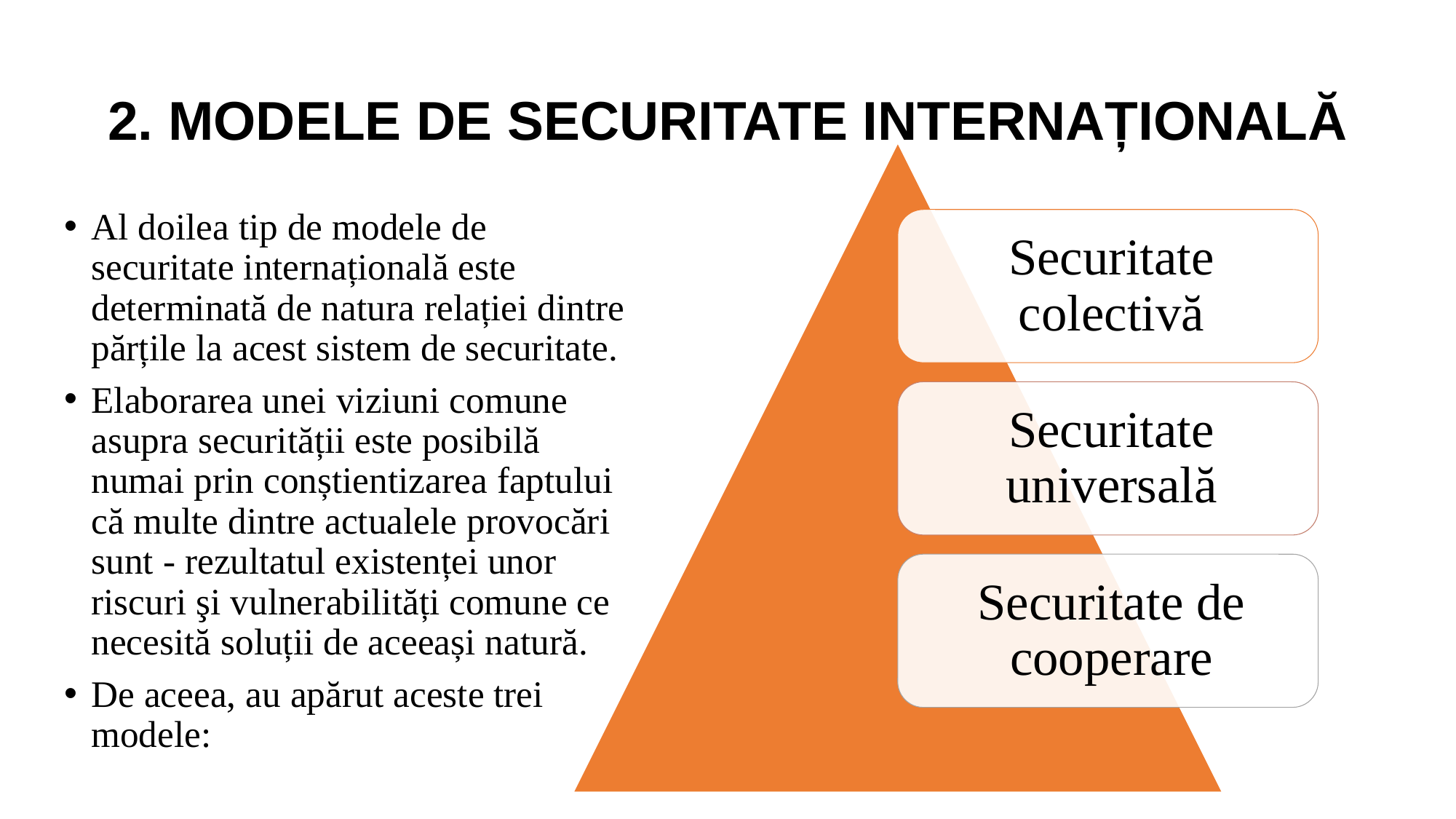

# 2. MODELE DE SECURITATE INTERNAȚIONALĂ
Securitate colectivă
Securitate universală
Securitate de cooperare
Al doilea tip de modele de securitate internațională este determinată de natura relației dintre părțile la acest sistem de securitate.
Elaborarea unei viziuni comune asupra securității este posibilă numai prin conștientizarea faptului că multe dintre actualele provocări sunt - rezultatul existenței unor riscuri şi vulnerabilități comune ce necesită soluții de aceeași natură.
De aceea, au apărut aceste trei modele: